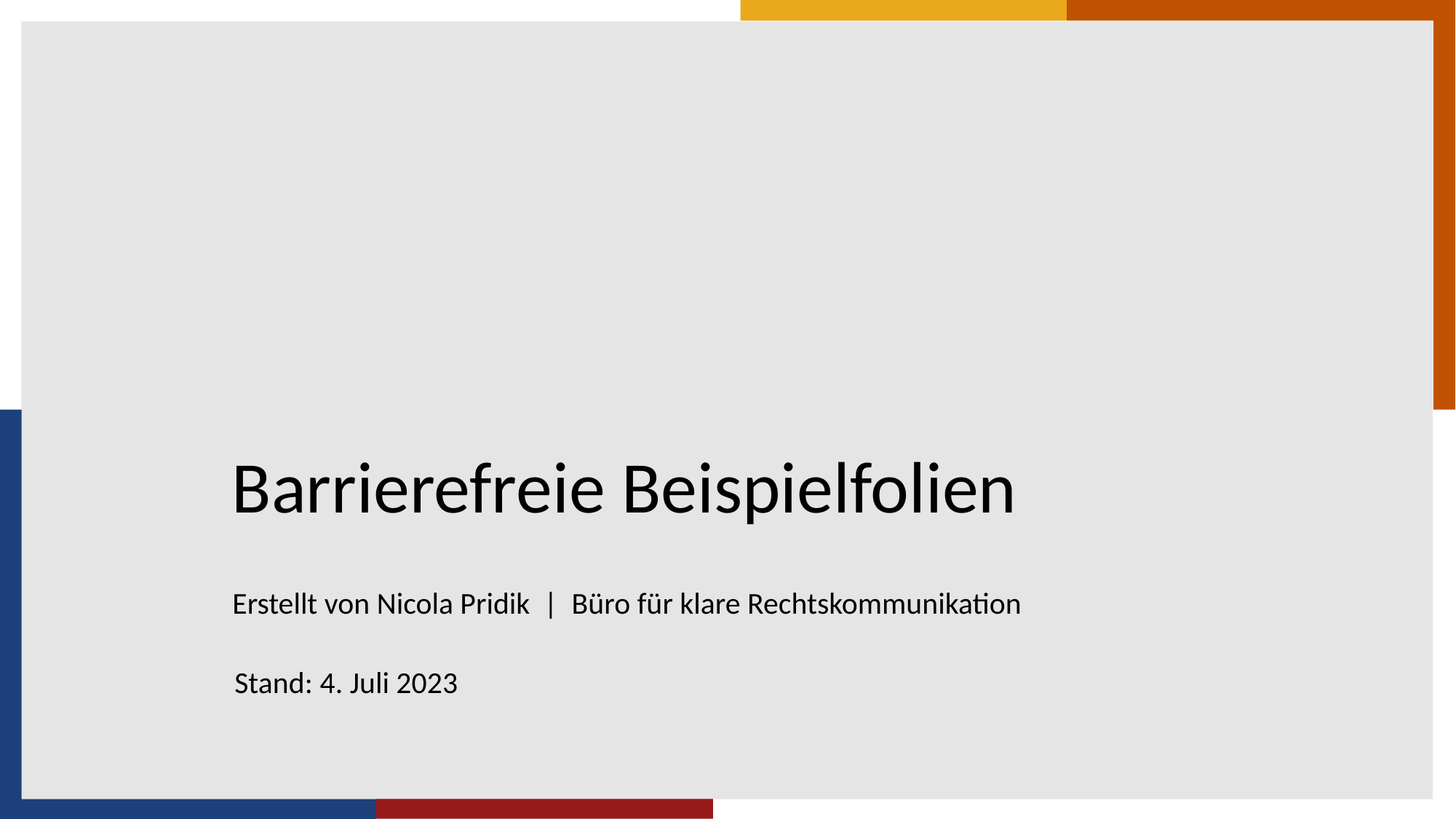

# Barrierefreie Beispielfolien
Erstellt von Nicola Pridik  |  Büro für klare Rechtskommunikation
Stand: 4. Juli 2023